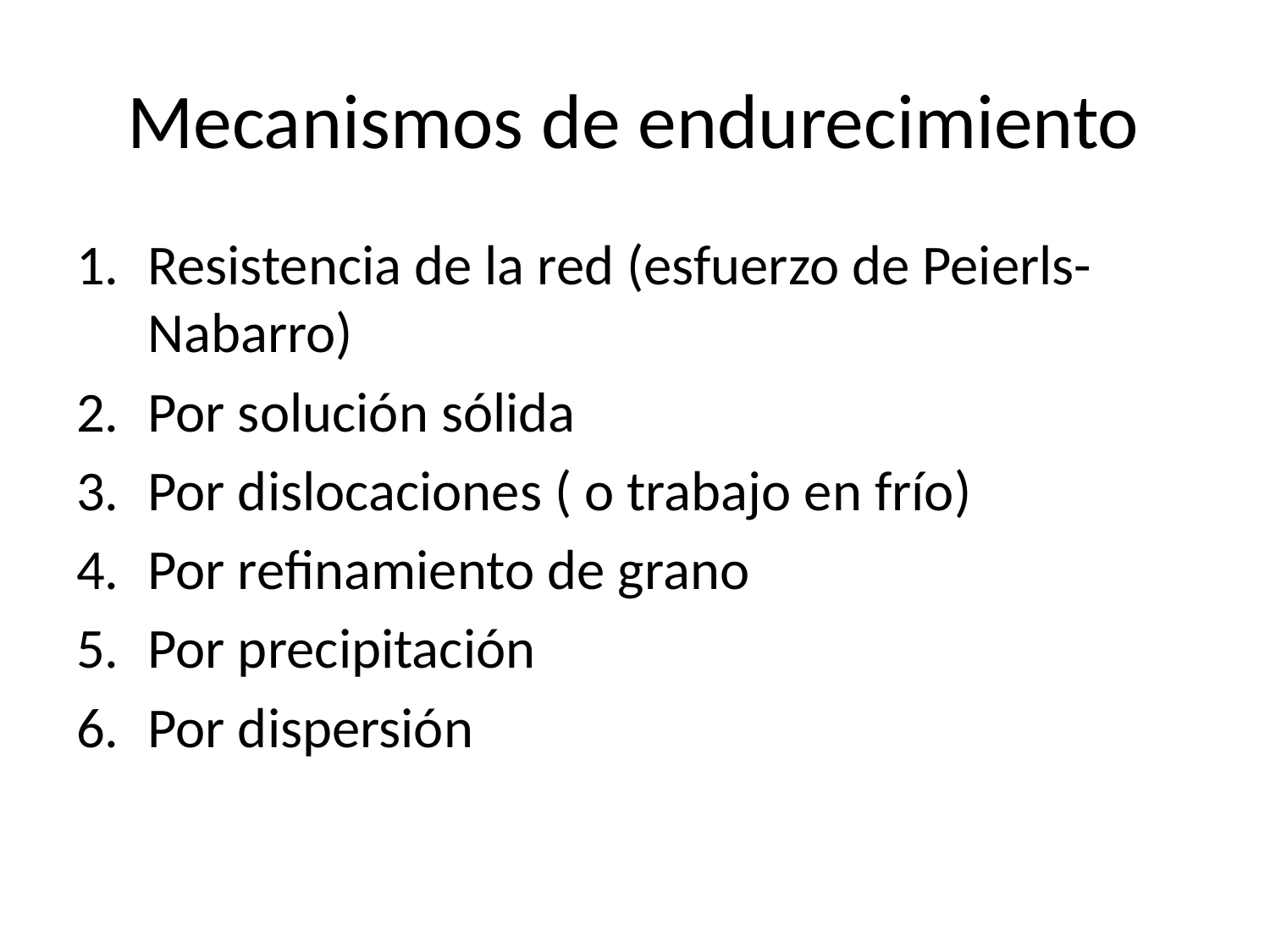

# Mecanismos de endurecimiento
Resistencia de la red (esfuerzo de Peierls-Nabarro)
Por solución sólida
Por dislocaciones ( o trabajo en frío)
Por refinamiento de grano
Por precipitación
Por dispersión